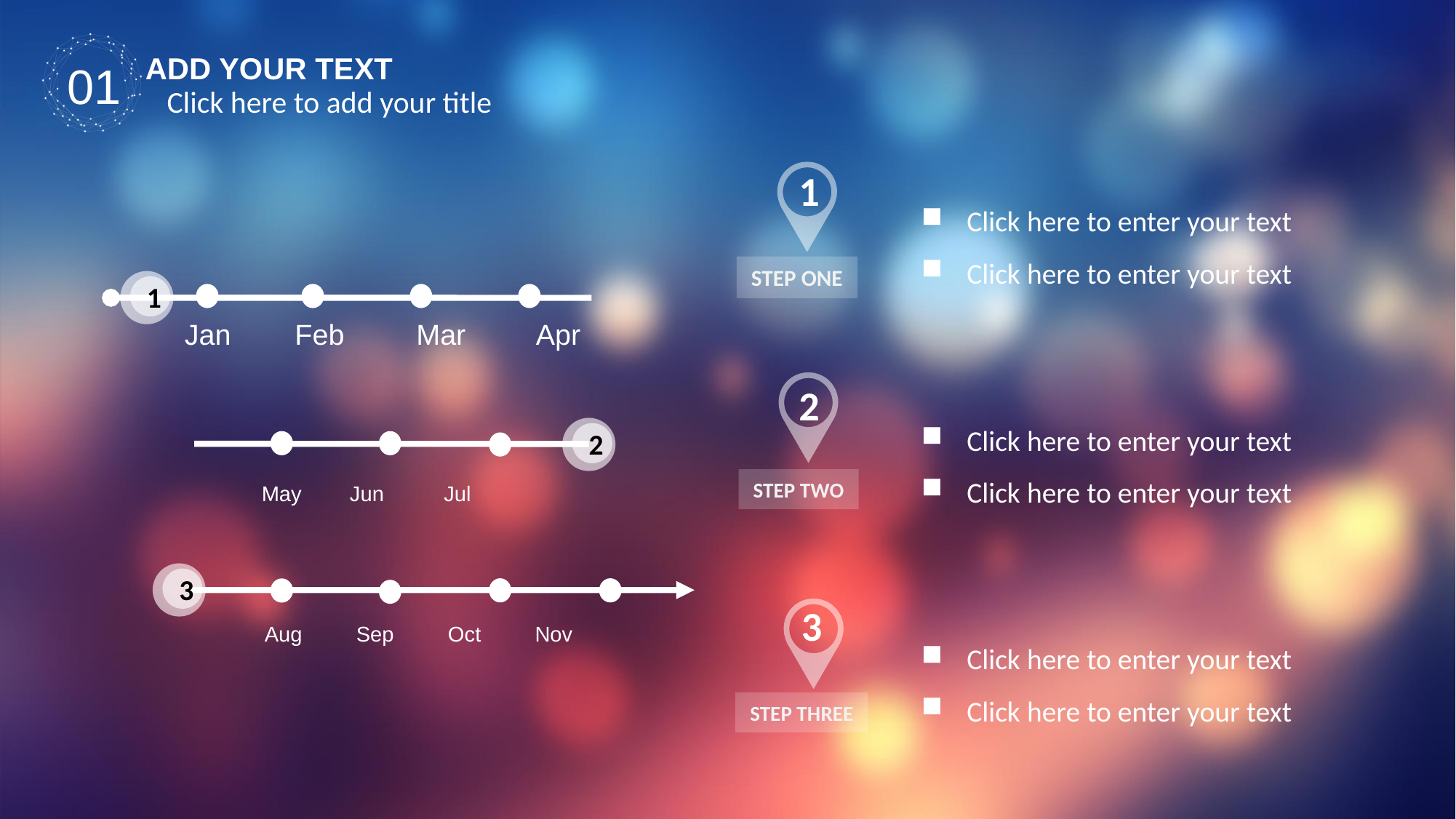

ADD YOUR TEXT
01
Click here to add your title
1

Click here to enter your text
Click here to enter your text
STEP ONE

1

Jan        Feb         Mar         Apr

2
Click here to enter your text
Click here to enter your text

2

STEP TWO
May        Jun          Jul

3

3

Aug         Sep         Oct         Nov
Click here to enter your text
Click here to enter your text
STEP THREE
4